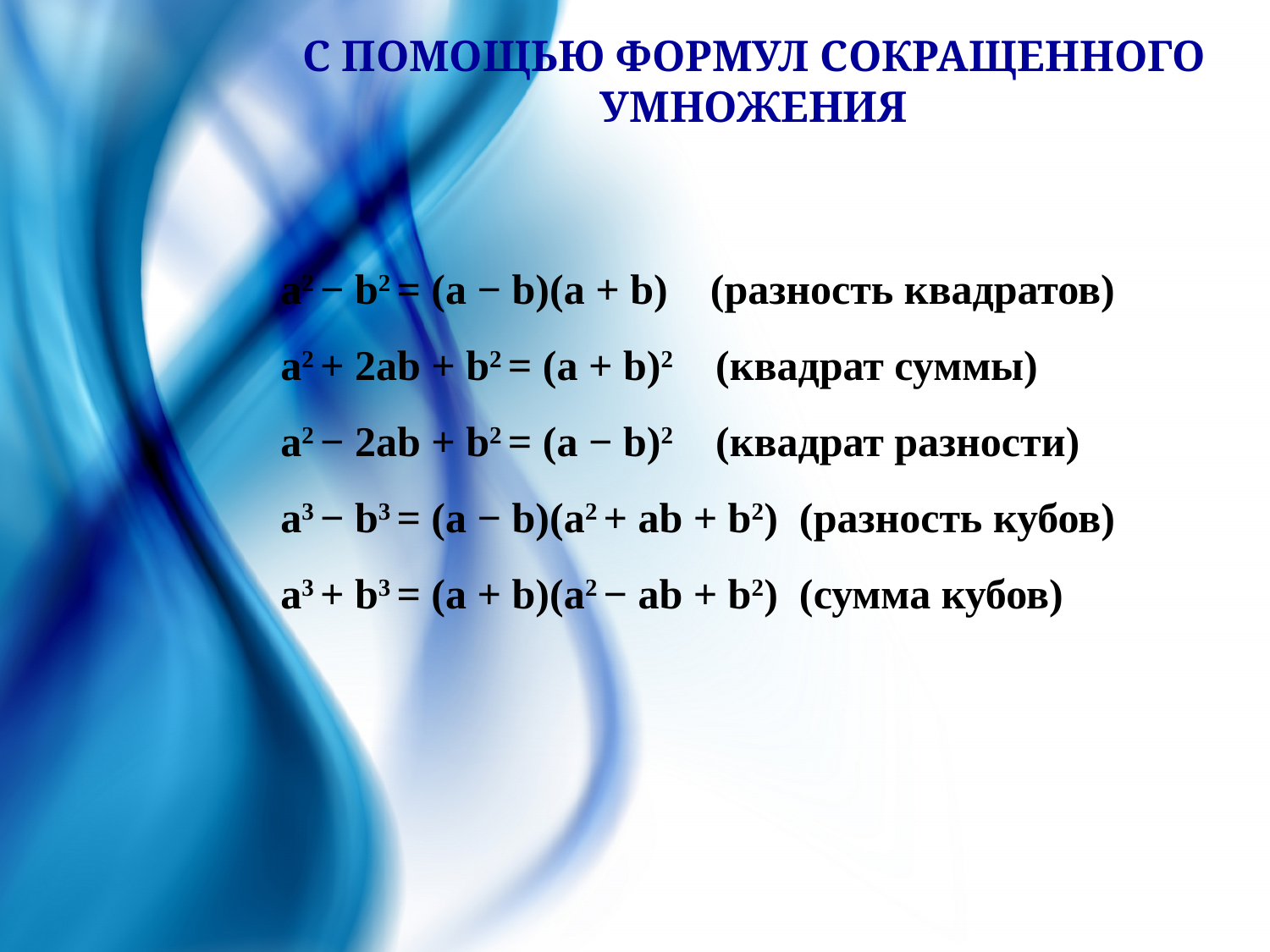

С ПОМОЩЬЮ ФОРМУЛ СОКРАЩЕННОГО УМНОЖЕНИЯ
a2 − b2 = (a − b)(a + b)    (разность квадратов)
a2 + 2ab + b2 = (a + b)2    (квадрат суммы)
a2 − 2ab + b2 = (a − b)2    (квадрат разности)
a3 − b3 = (a − b)(a2 + ab + b2)  (разность кубов)
a3 + b3 = (a + b)(a2 − ab + b2)  (сумма кубов)